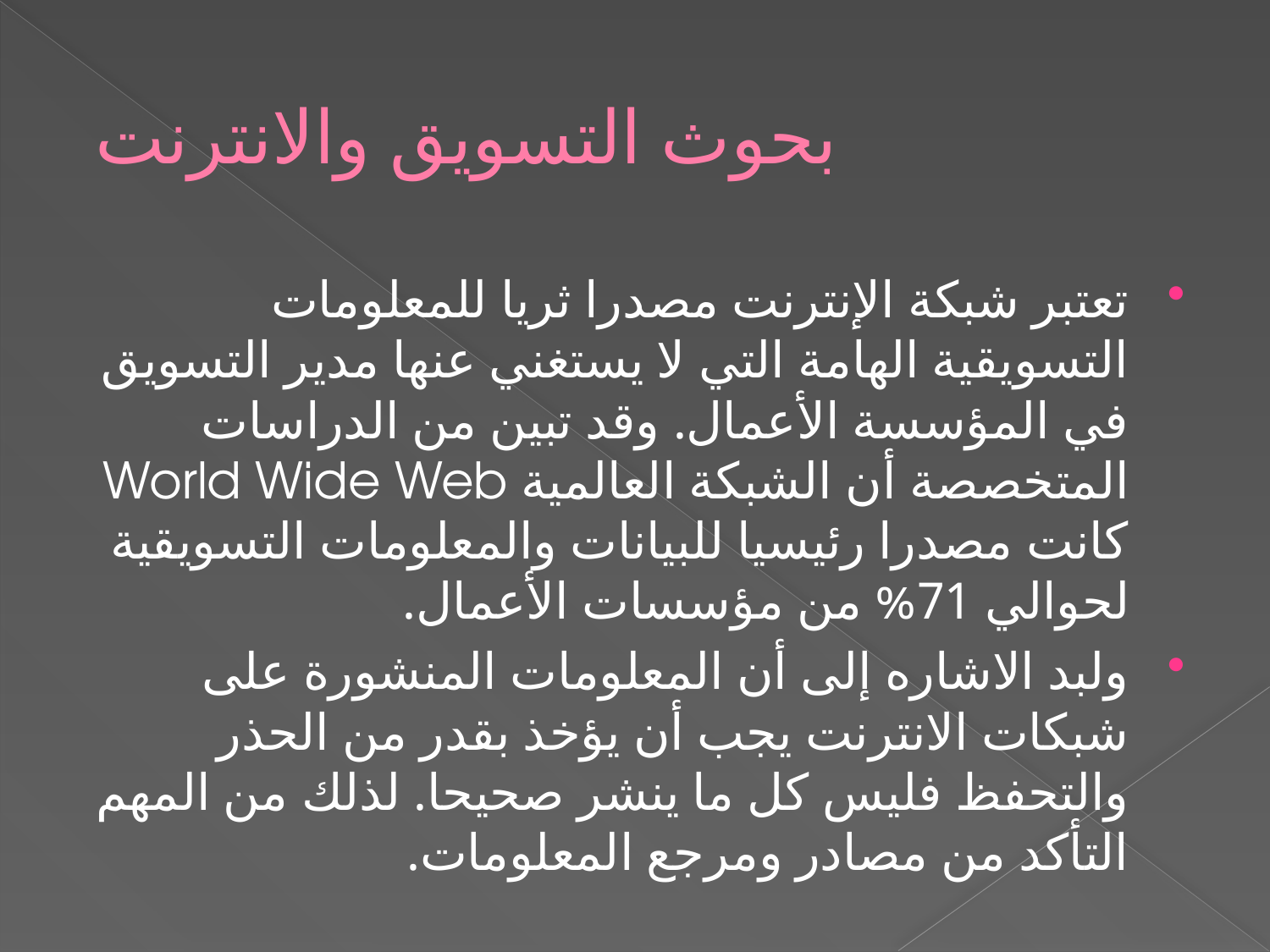

# بحوث التسويق والانترنت
تعتبر شبكة الإنترنت مصدرا ثريا للمعلومات التسويقية الهامة التي لا يستغني عنها مدير التسويق في المؤسسة الأعمال. وقد تبين من الدراسات المتخصصة أن الشبكة العالمية World Wide Web  كانت مصدرا رئيسيا للبيانات والمعلومات التسويقية لحوالي 71% من مؤسسات الأعمال.
ولبد الاشاره إلى أن المعلومات المنشورة على شبكات الانترنت يجب أن يؤخذ بقدر من الحذر والتحفظ فليس كل ما ينشر صحيحا. لذلك من المهم التأكد من مصادر ومرجع المعلومات.